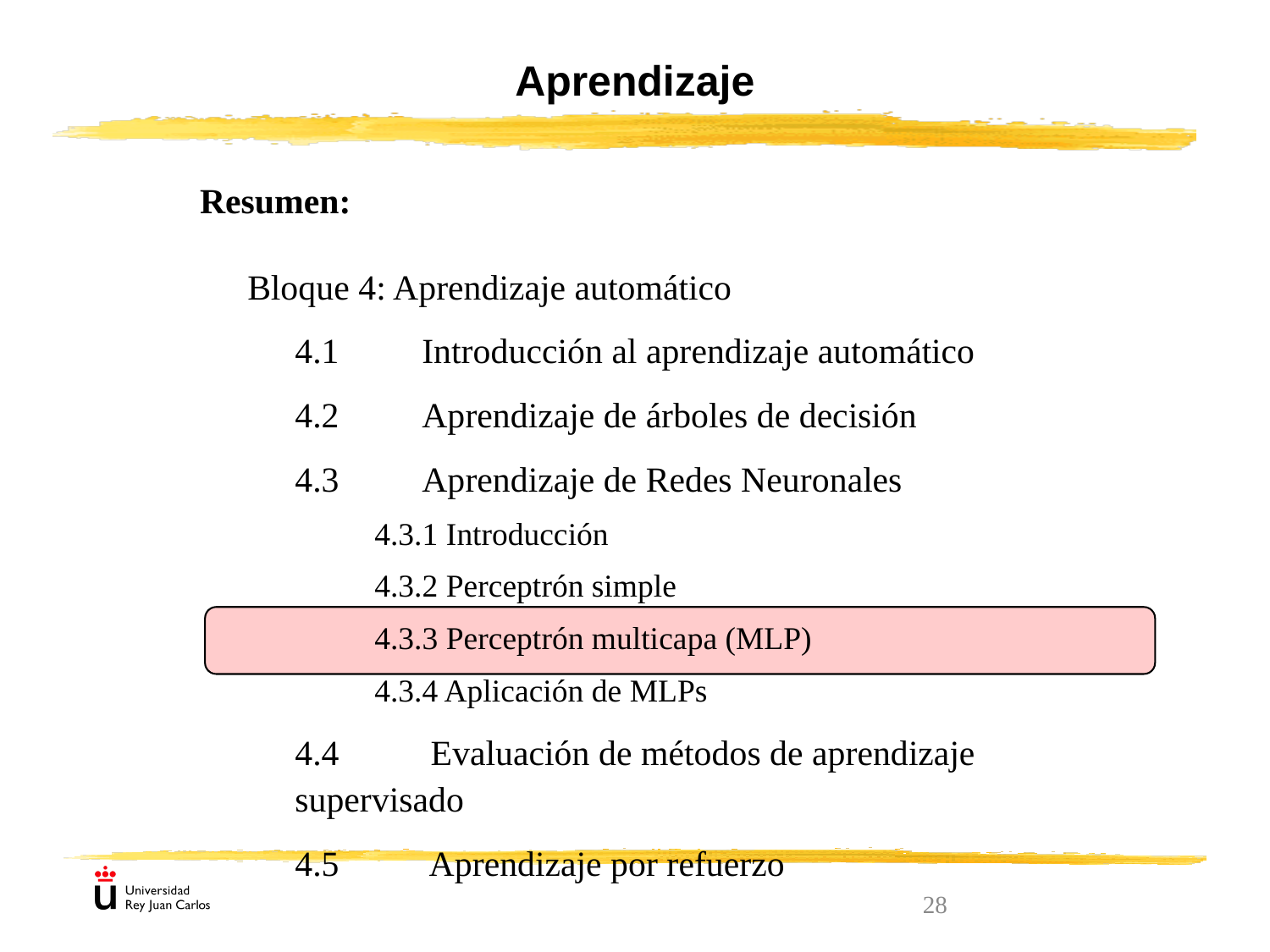

Aprendizaje
Resumen:
Bloque 4: Aprendizaje automático
	4.1	Introducción al aprendizaje automático
	4.2 	Aprendizaje de árboles de decisión
	4.3 	Aprendizaje de Redes Neuronales
4.3.1 Introducción
4.3.2 Perceptrón simple
4.3.3 Perceptrón multicapa (MLP)
4.3.4 Aplicación de MLPs
	4.4 	 Evaluación de métodos de aprendizaje supervisado
	4.5	 Aprendizaje por refuerzo

28